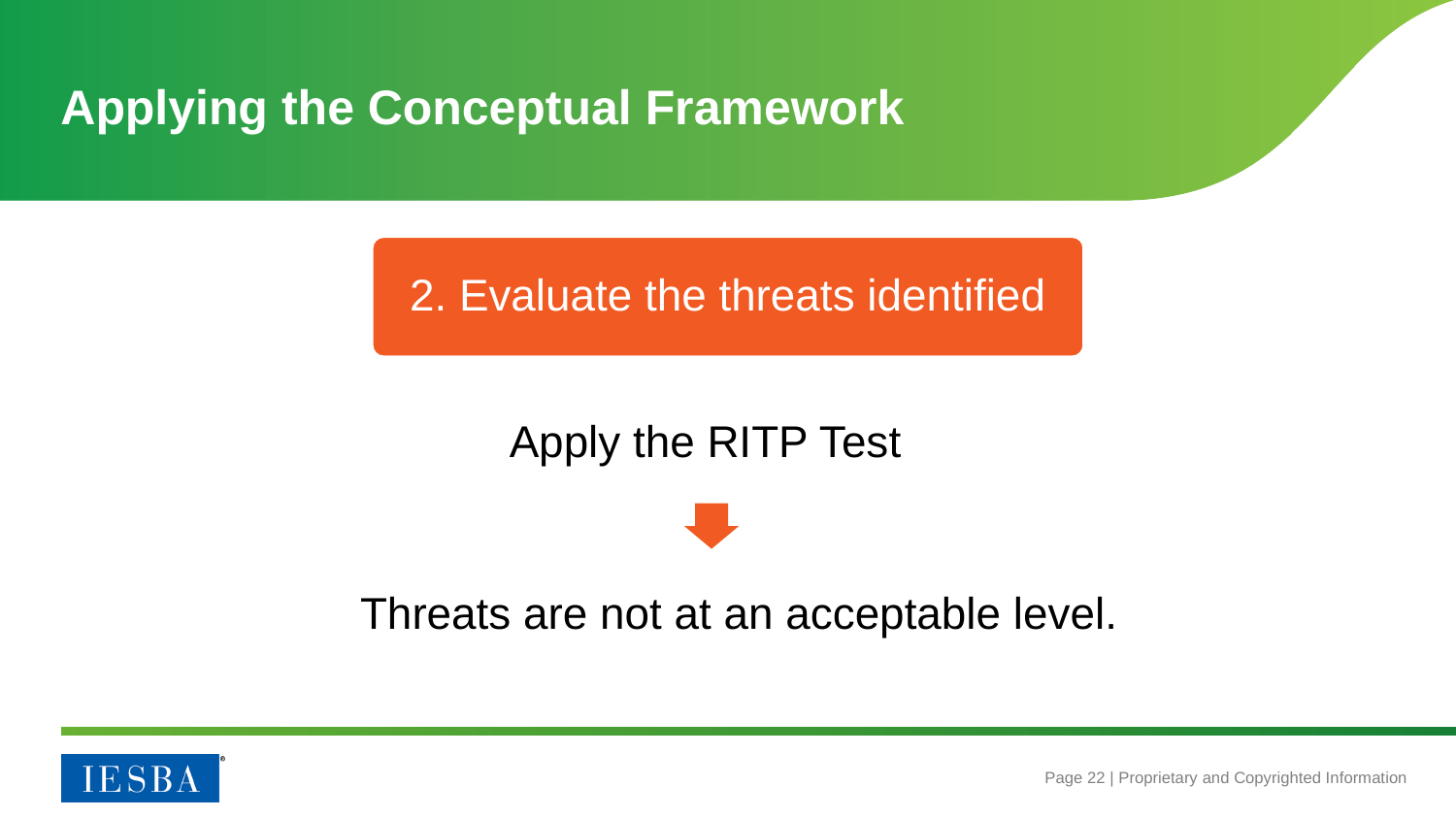

# Applying the Conceptual Framework
2. Evaluate the threats identified
Apply the RITP Test

Threats are not at an acceptable level.